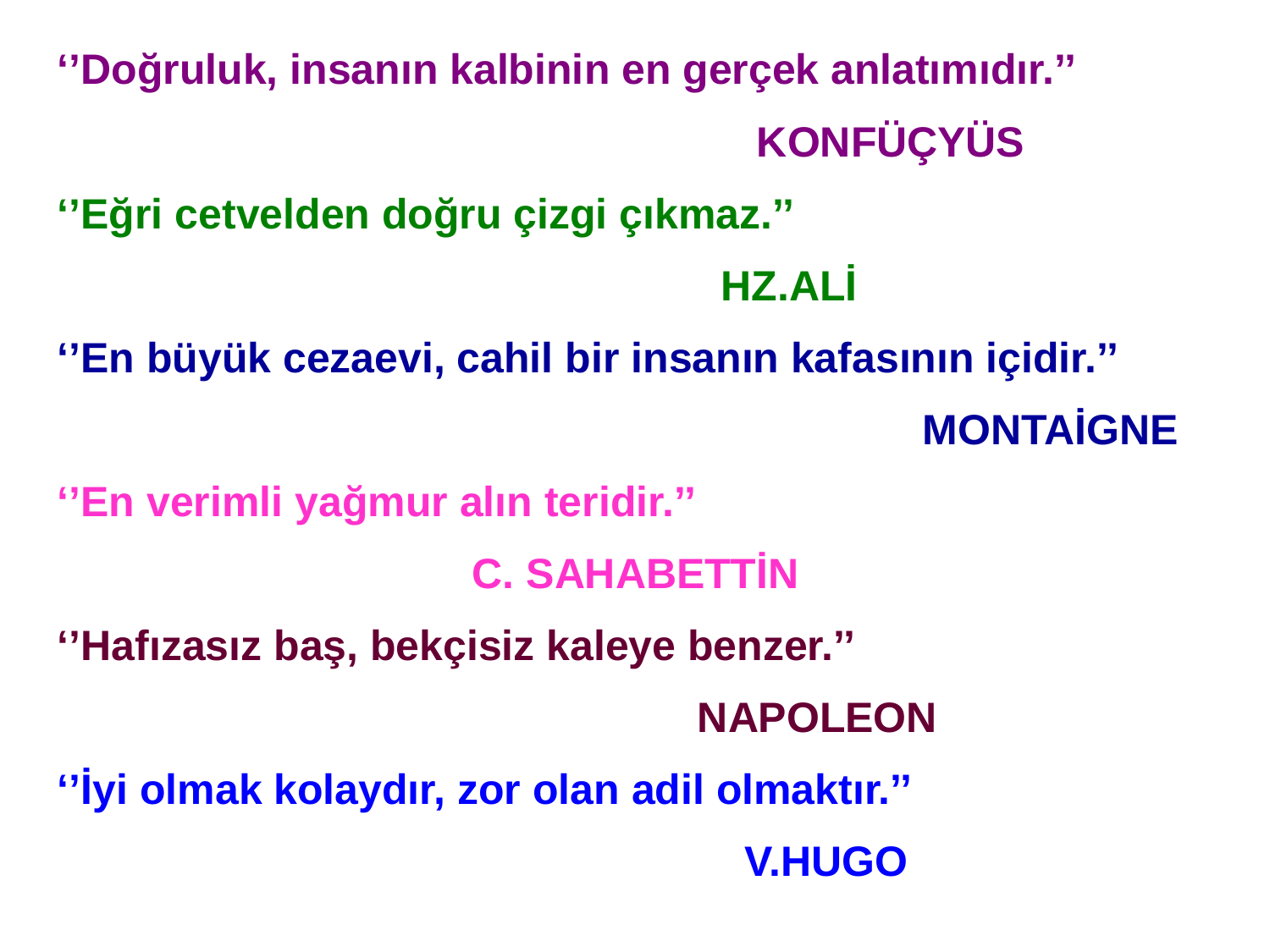

‘’Doğruluk, insanın kalbinin en gerçek anlatımıdır.’’
                                                           KONFÜÇYÜS
‘’Eğri cetvelden doğru çizgi çıkmaz.’’
                                                        HZ.ALİ
‘’En büyük cezaevi, cahil bir insanın kafasının içidir.’’
                                                                         MONTAİGNE
‘’En verimli yağmur alın teridir.’’
                                   C. SAHABETTİN
‘’Hafızasız baş, bekçisiz kaleye benzer.’’
                                                      NAPOLEON
‘’İyi olmak kolaydır, zor olan adil olmaktır.’’
                                                          V.HUGO